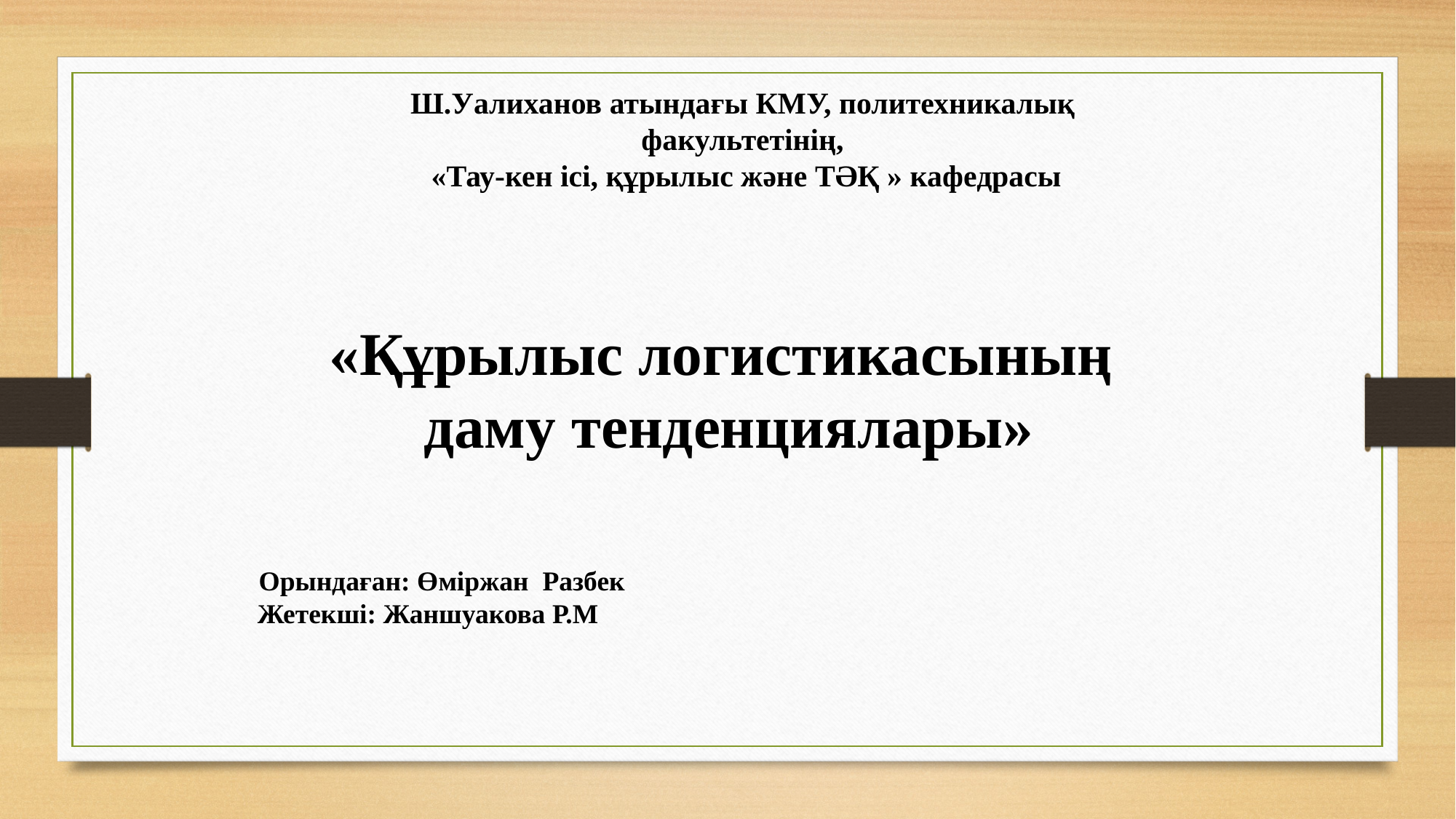

Ш.Уалиханов атындағы КМУ, политехникалық факультетінің,
 «Тау-кен ісі, құрылыс және ТӘҚ » кафедрасы
«Құрылыс логистикасының
даму тенденциялары»
    Орындаған: Өміржан  Разбек
Жетекші: Жаншуакова Р.М